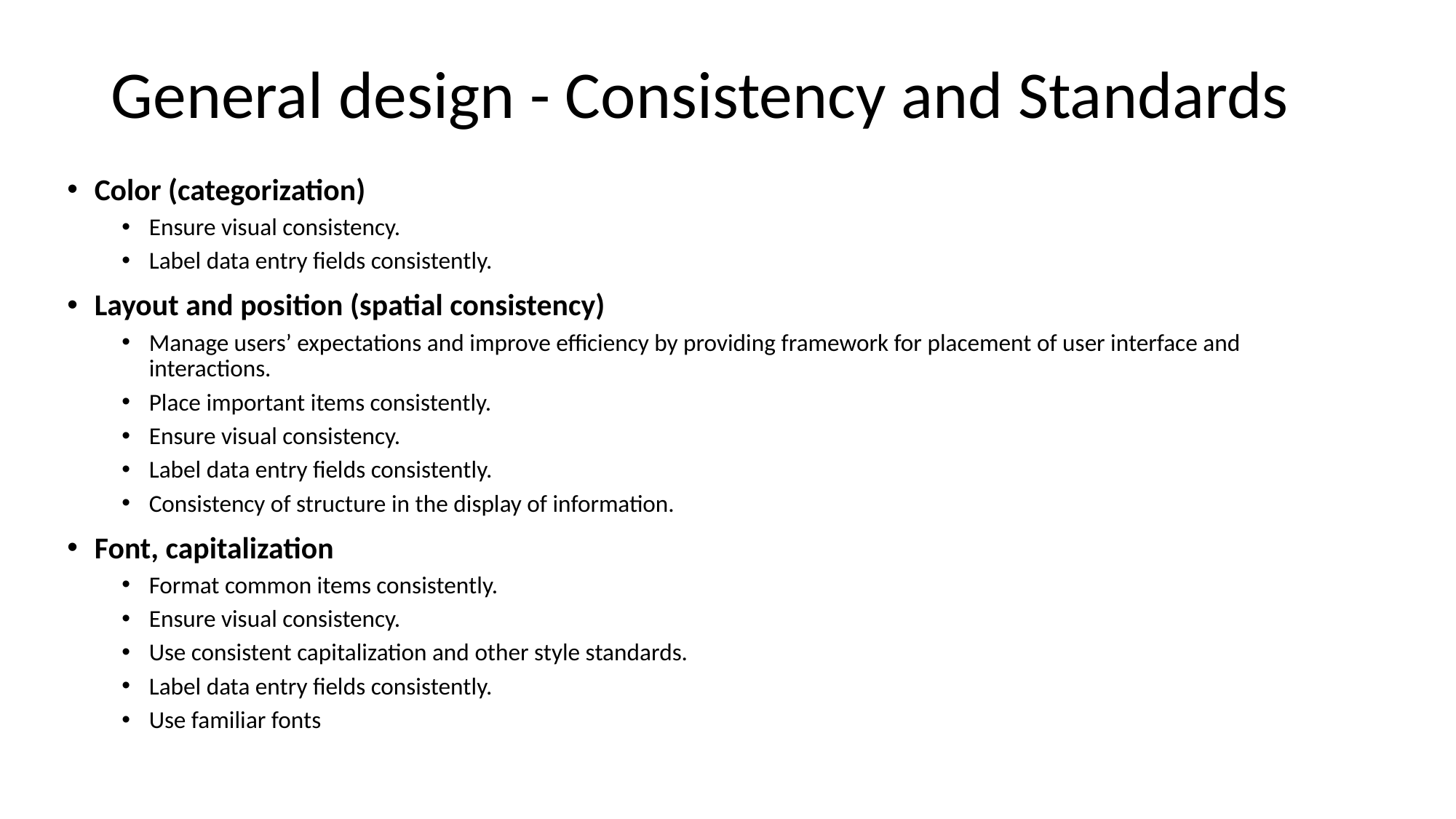

# General design - Consistency and Standards
Color (categorization)
Ensure visual consistency.
Label data entry fields consistently.
Layout and position (spatial consistency)
Manage users’ expectations and improve efficiency by providing framework for placement of user interface and interactions.
Place important items consistently.
Ensure visual consistency.
Label data entry fields consistently.
Consistency of structure in the display of information.
Font, capitalization
Format common items consistently.
Ensure visual consistency.
Use consistent capitalization and other style standards.
Label data entry fields consistently.
Use familiar fonts